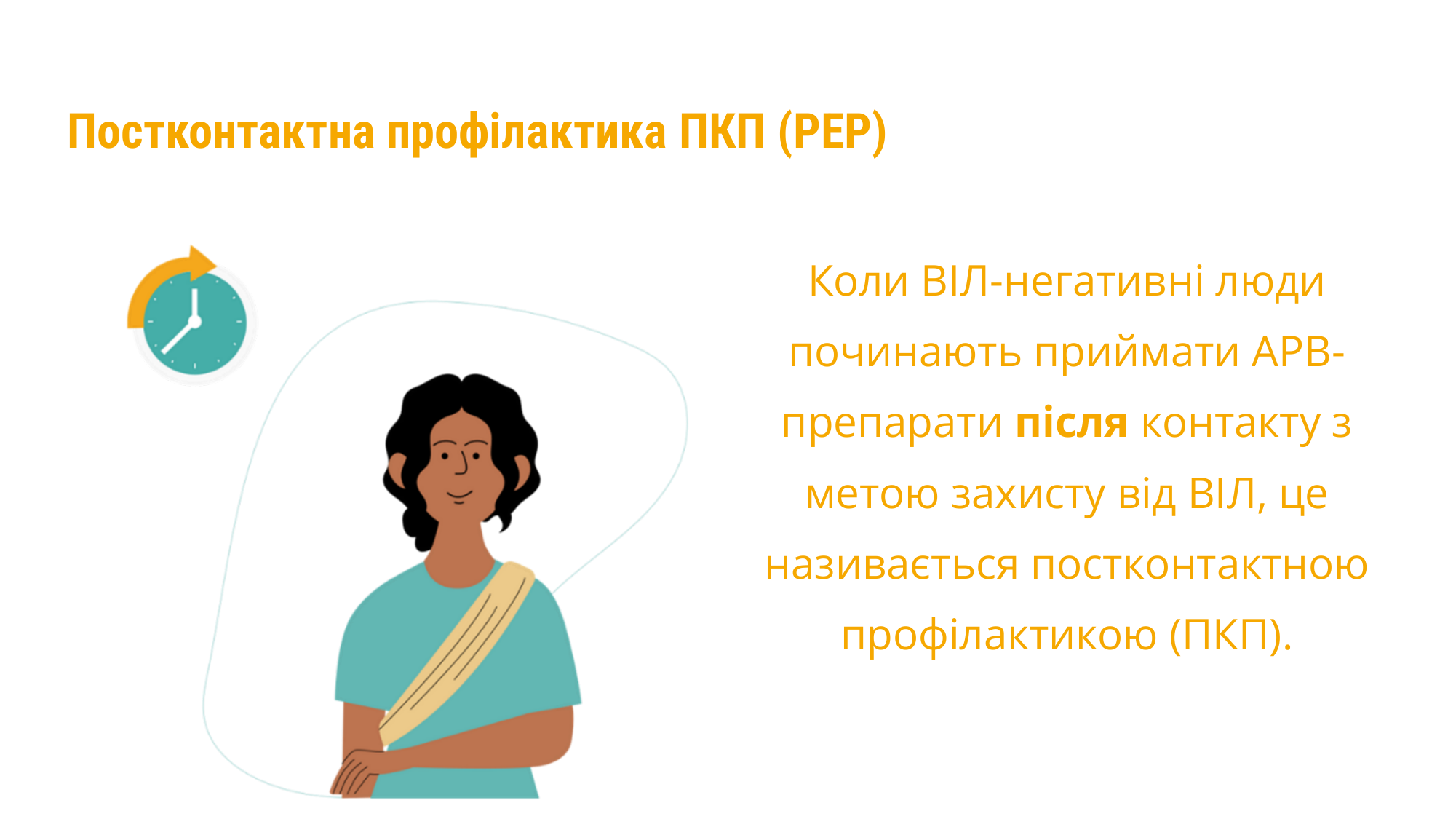

Постконтактна профілактика ПКП (PЕP)

Коли ВІЛ-негативні люди починають приймати АРВ-препарати після контакту з метою захисту від ВІЛ, це називається постконтактною профілактикою (ПКП).